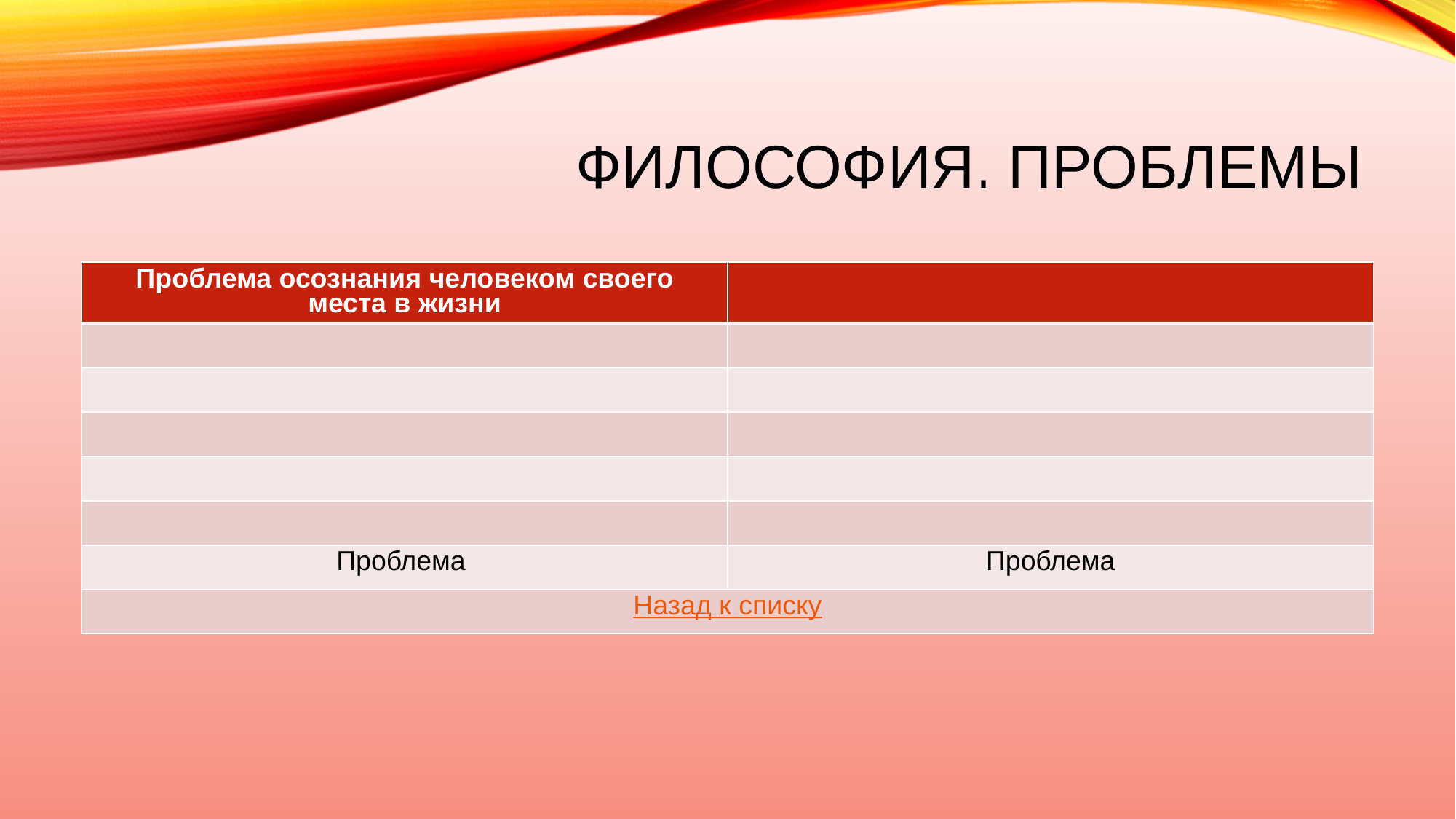

# Философия. Проблемы
| Проблема осознания человеком своего места в жизни |  |
| --- | --- |
|  |  |
|  |  |
|  |  |
|  |  |
|  |  |
| Проблема | Проблема |
| Назад к списку |  |